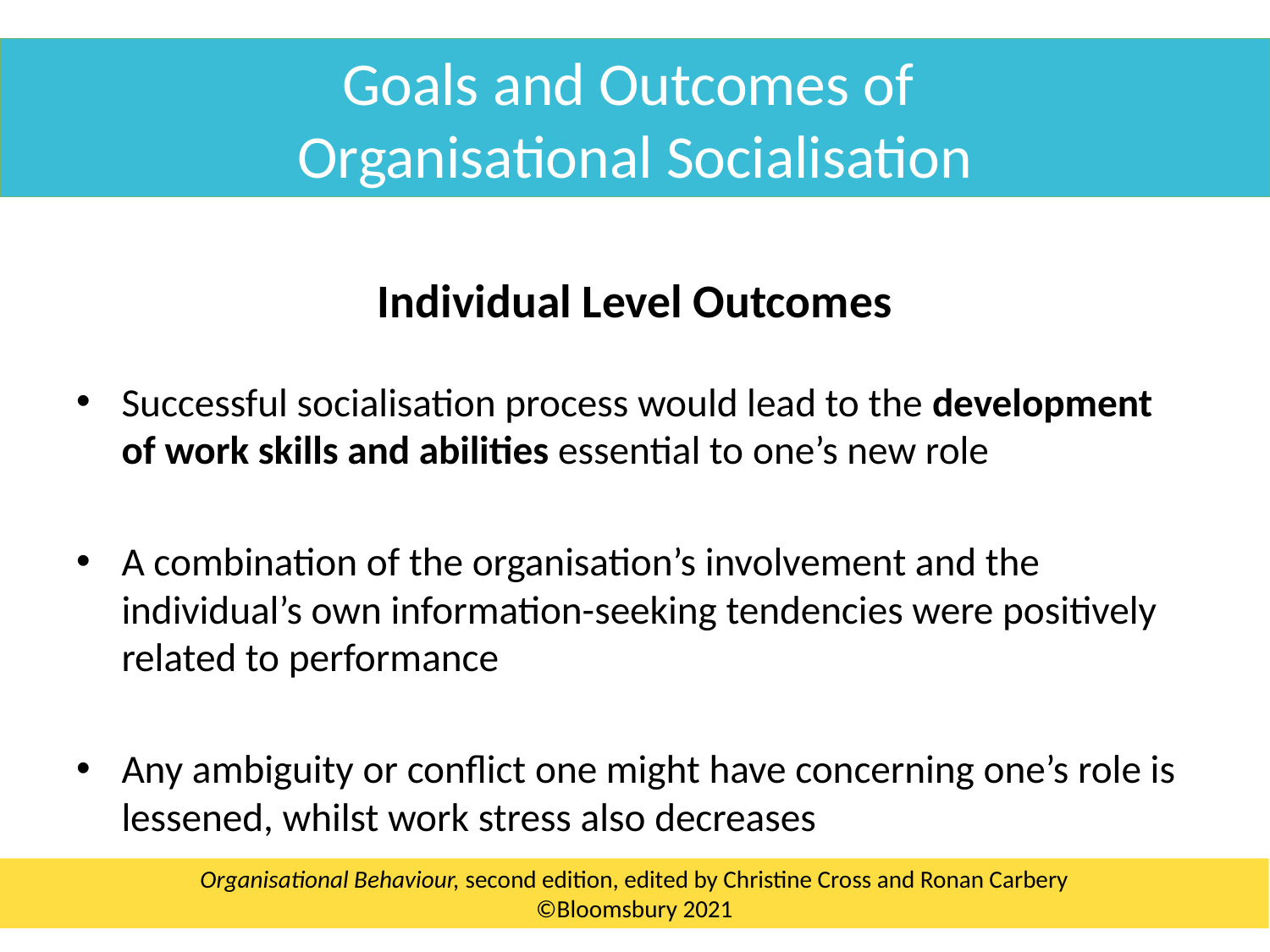

Goals and Outcomes of
Organisational Socialisation

Individual Level Outcomes

Successful socialisation process would lead to the development of work skills and abilities essential to one’s new role

A combination of the organisation’s involvement and the individual’s own information-seeking tendencies were positively related to performance

Any ambiguity or conflict one might have concerning one’s role is lessened, whilst work stress also decreases